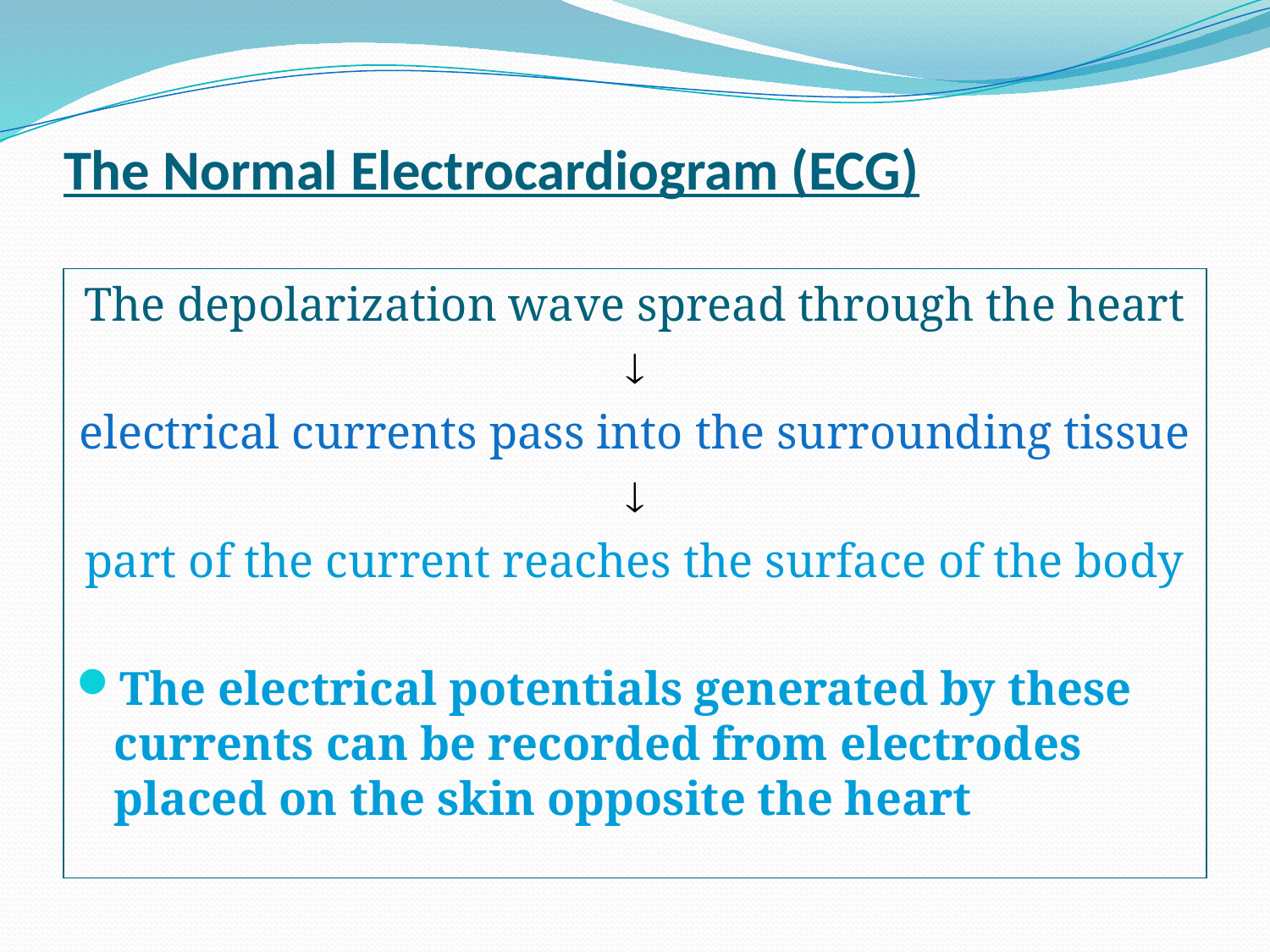

# The Normal Electrocardiogram (ECG)
The depolarization wave spread through the heart
↓
electrical currents pass into the surrounding tissue
↓
part of the current reaches the surface of the body

The electrical potentials generated by these currents can be recorded from electrodes placed on the skin opposite the heart